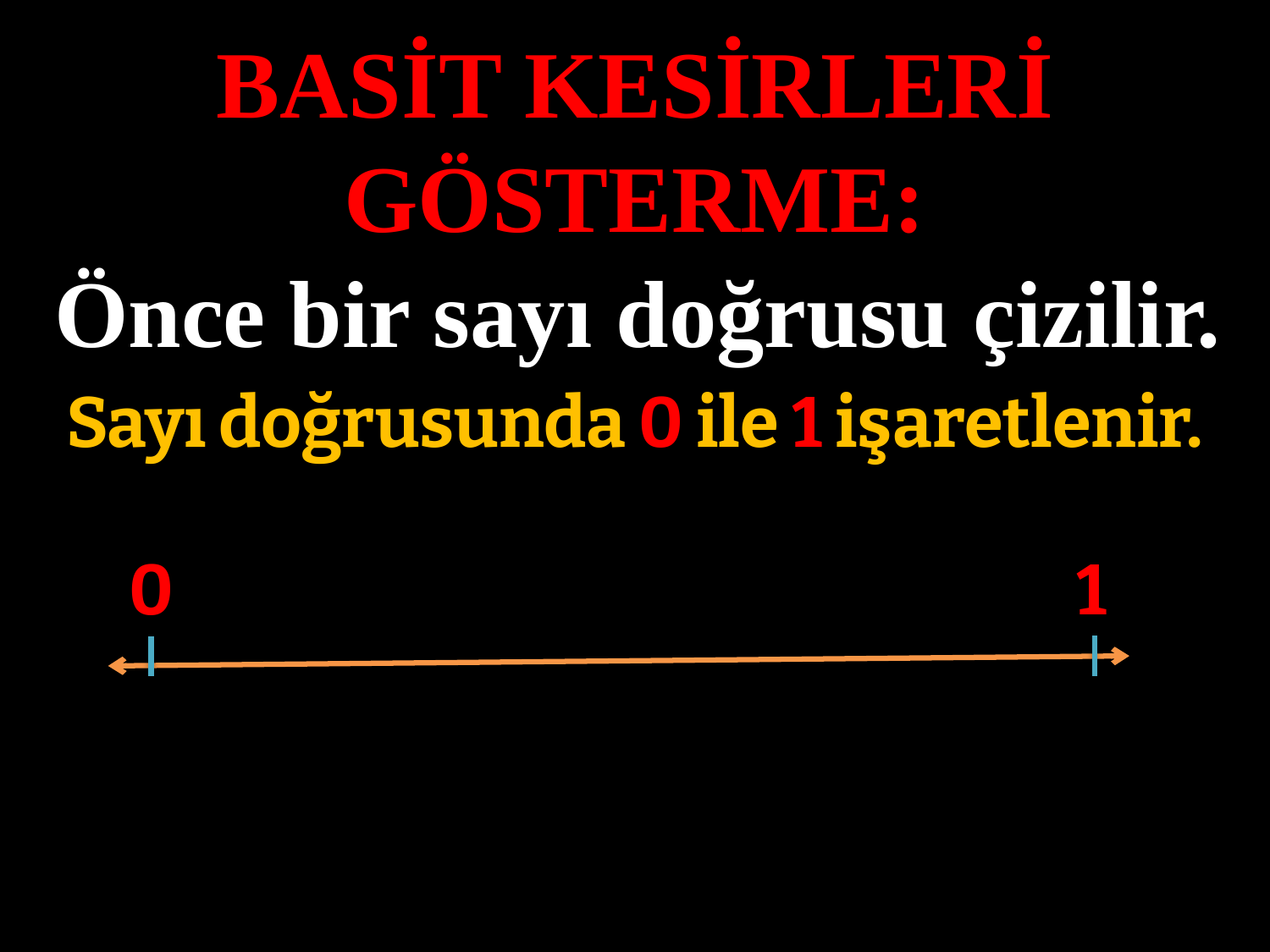

BASİT KESİRLERİ GÖSTERME:
Önce bir sayı doğrusu çizilir.
#
Sayı doğrusunda 0 ile 1 işaretlenir.
0
1